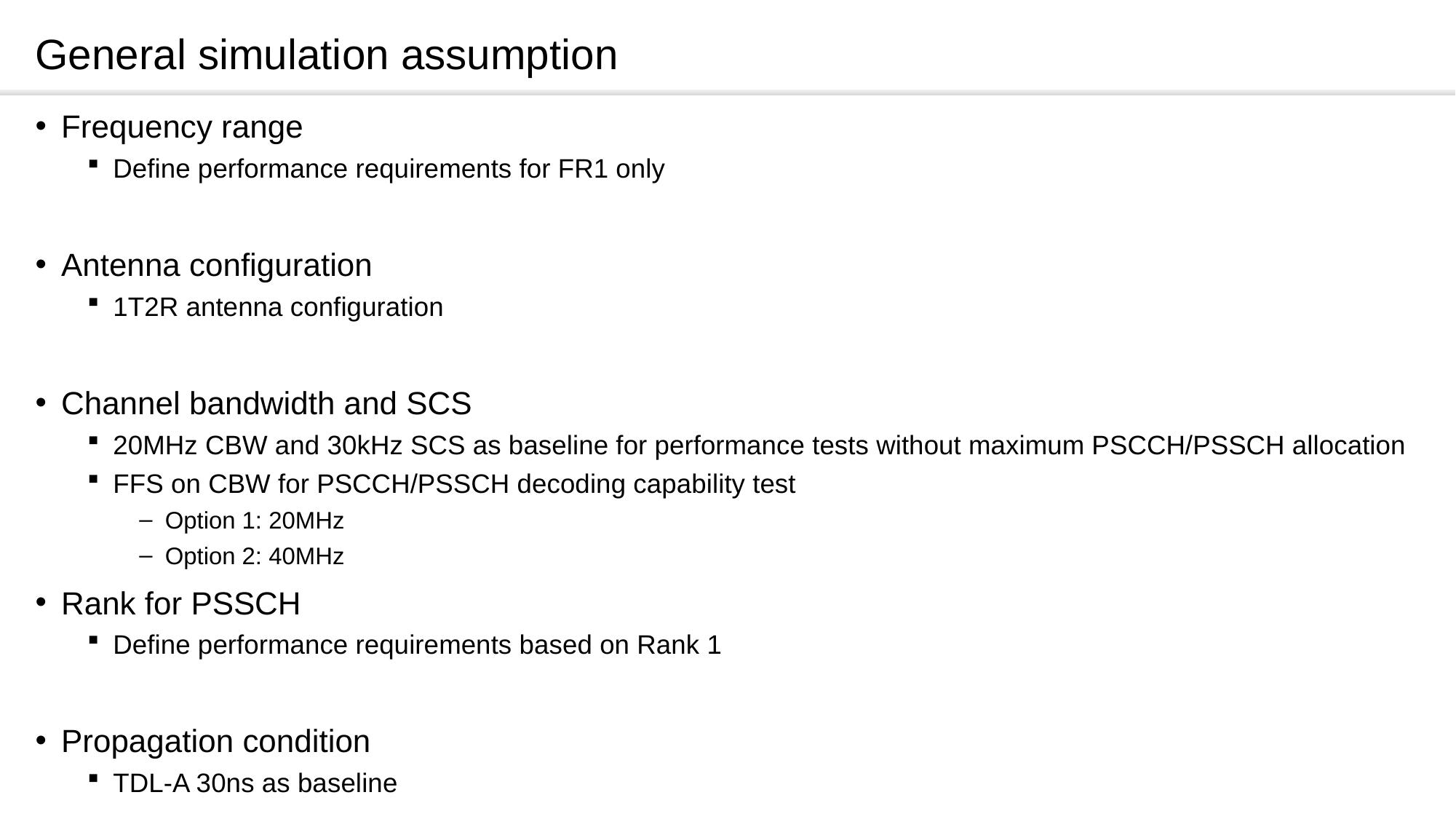

# General simulation assumption
Frequency range
Define performance requirements for FR1 only

Antenna configuration
1T2R antenna configuration

Channel bandwidth and SCS
20MHz CBW and 30kHz SCS as baseline for performance tests without maximum PSCCH/PSSCH allocation
FFS on CBW for PSCCH/PSSCH decoding capability test
Option 1: 20MHz
Option 2: 40MHz
Rank for PSSCH
Define performance requirements based on Rank 1

Propagation condition
TDL-A 30ns as baseline